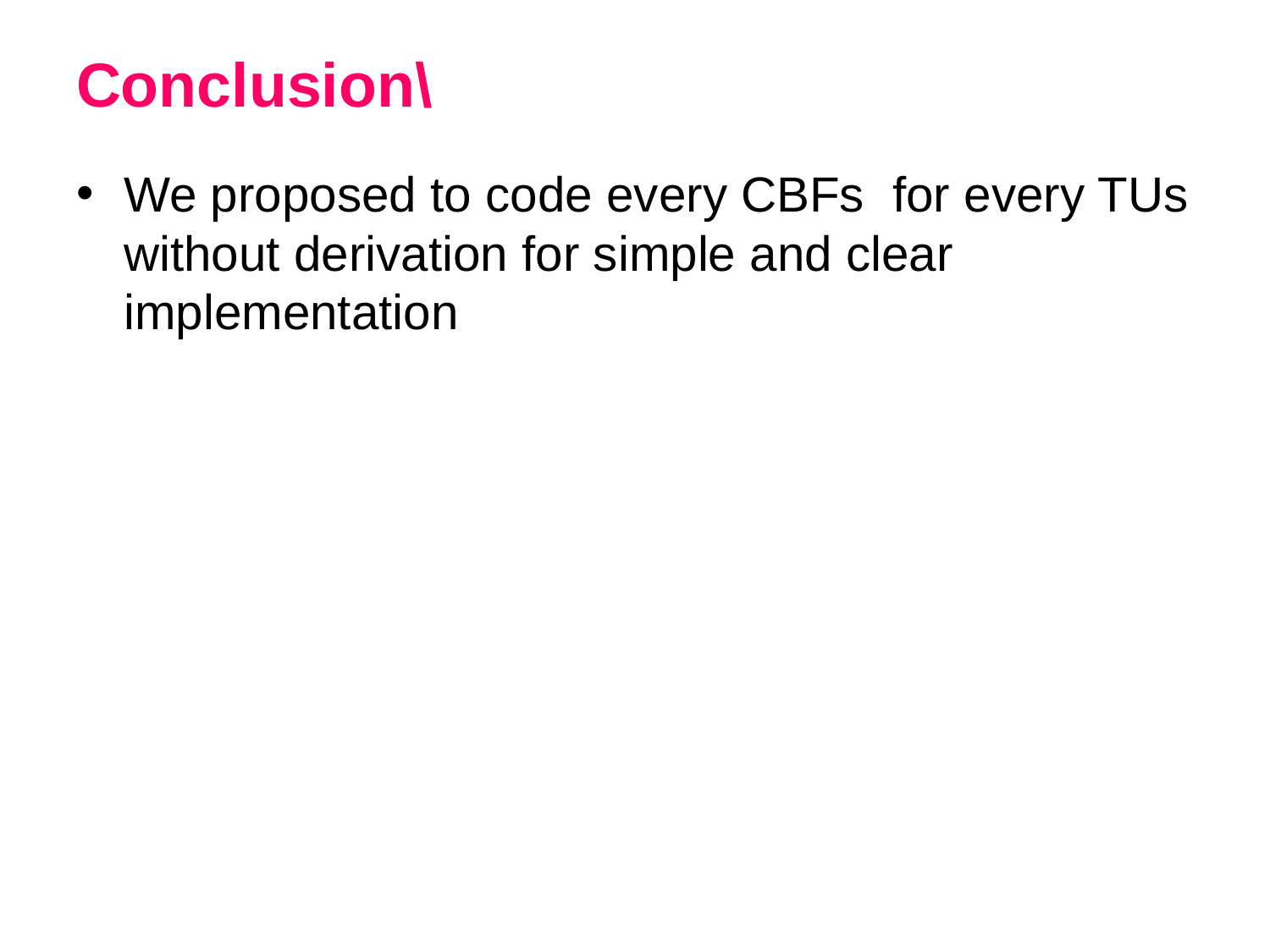

# Conclusion\
We proposed to code every CBFs  for every TUs without derivation for simple and clear implementation